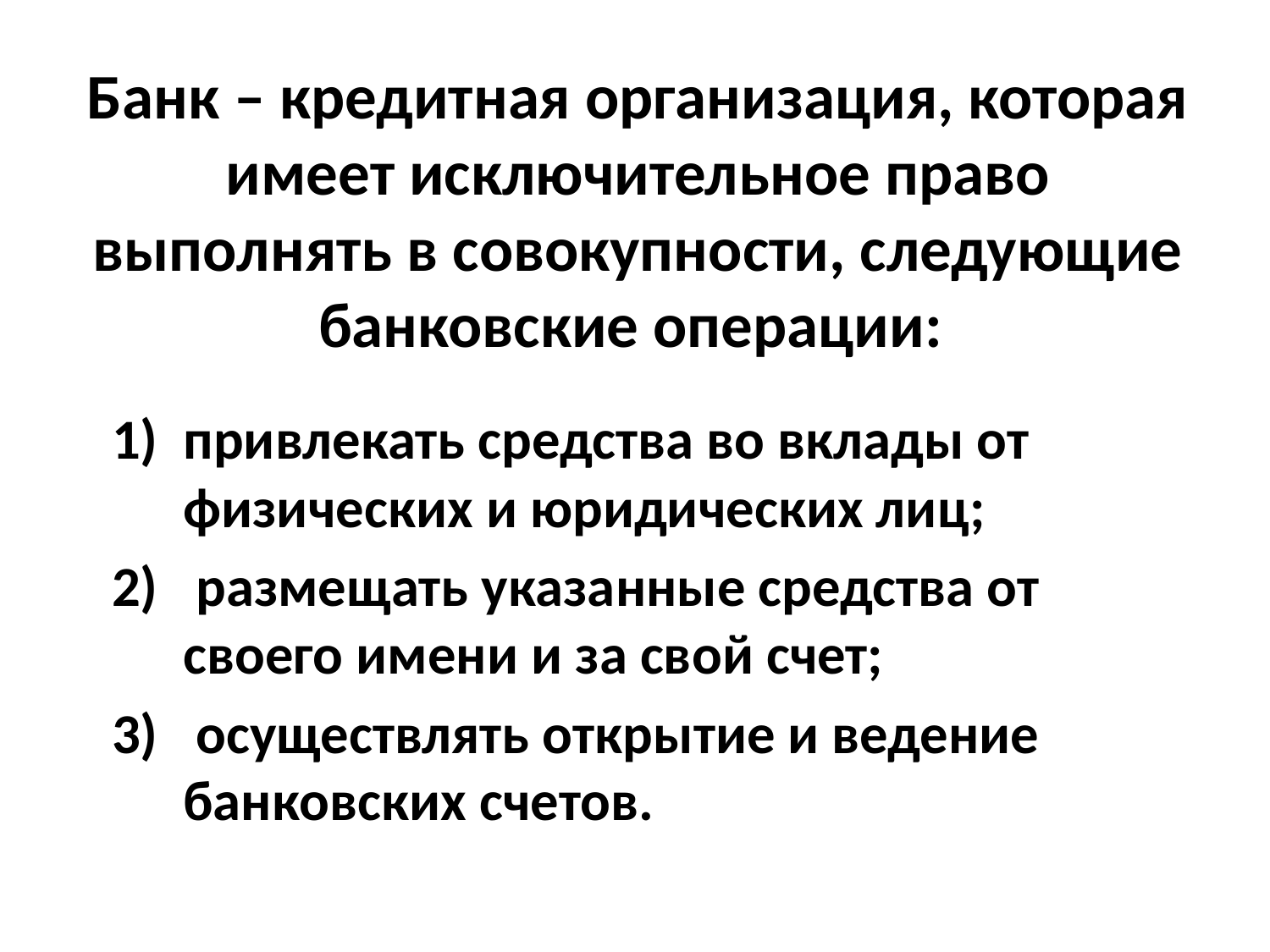

# Банк – кредитная организация, которая имеет исключительное право выполнять в совокупности, следующие банковские операции:
привлекать средства во вклады от физических и юридических лиц;
 размещать указанные средства от своего имени и за свой счет;
 осуществлять открытие и ведение банковских счетов.